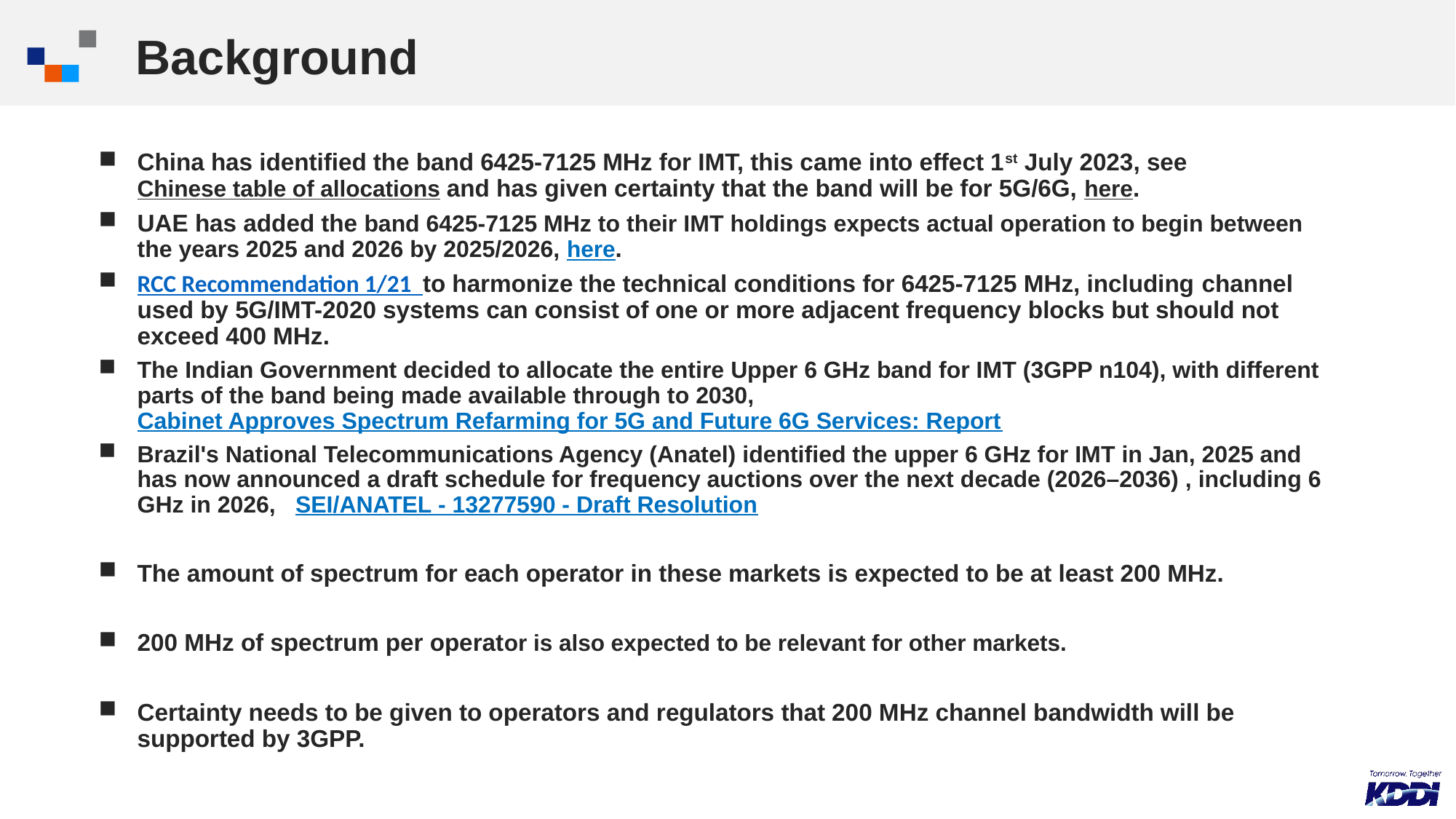

# Background
China has identified the band 6425-7125 MHz for IMT, this came into effect 1st July 2023, see Chinese table of allocations and has given certainty that the band will be for 5G/6G, here.
UAE has added the band 6425-7125 MHz to their IMT holdings expects actual operation to begin between the years 2025 and 2026 by 2025/2026, here.
RCC Recommendation 1/21  to harmonize the technical conditions for 6425-7125 MHz, including channel used by 5G/IMT-2020 systems can consist of one or more adjacent frequency blocks but should not exceed 400 MHz.
The Indian Government decided to allocate the entire Upper 6 GHz band for IMT (3GPP n104), with different parts of the band being made available through to 2030, Cabinet Approves Spectrum Refarming for 5G and Future 6G Services: Report
Brazil's National Telecommunications Agency (Anatel) identified the upper 6 GHz for IMT in Jan, 2025 and has now announced a draft schedule for frequency auctions over the next decade (2026–2036) , including 6 GHz in 2026,   SEI/ANATEL - 13277590 - Draft Resolution

The amount of spectrum for each operator in these markets is expected to be at least 200 MHz.

200 MHz of spectrum per operator is also expected to be relevant for other markets.

Certainty needs to be given to operators and regulators that 200 MHz channel bandwidth will be supported by 3GPP.